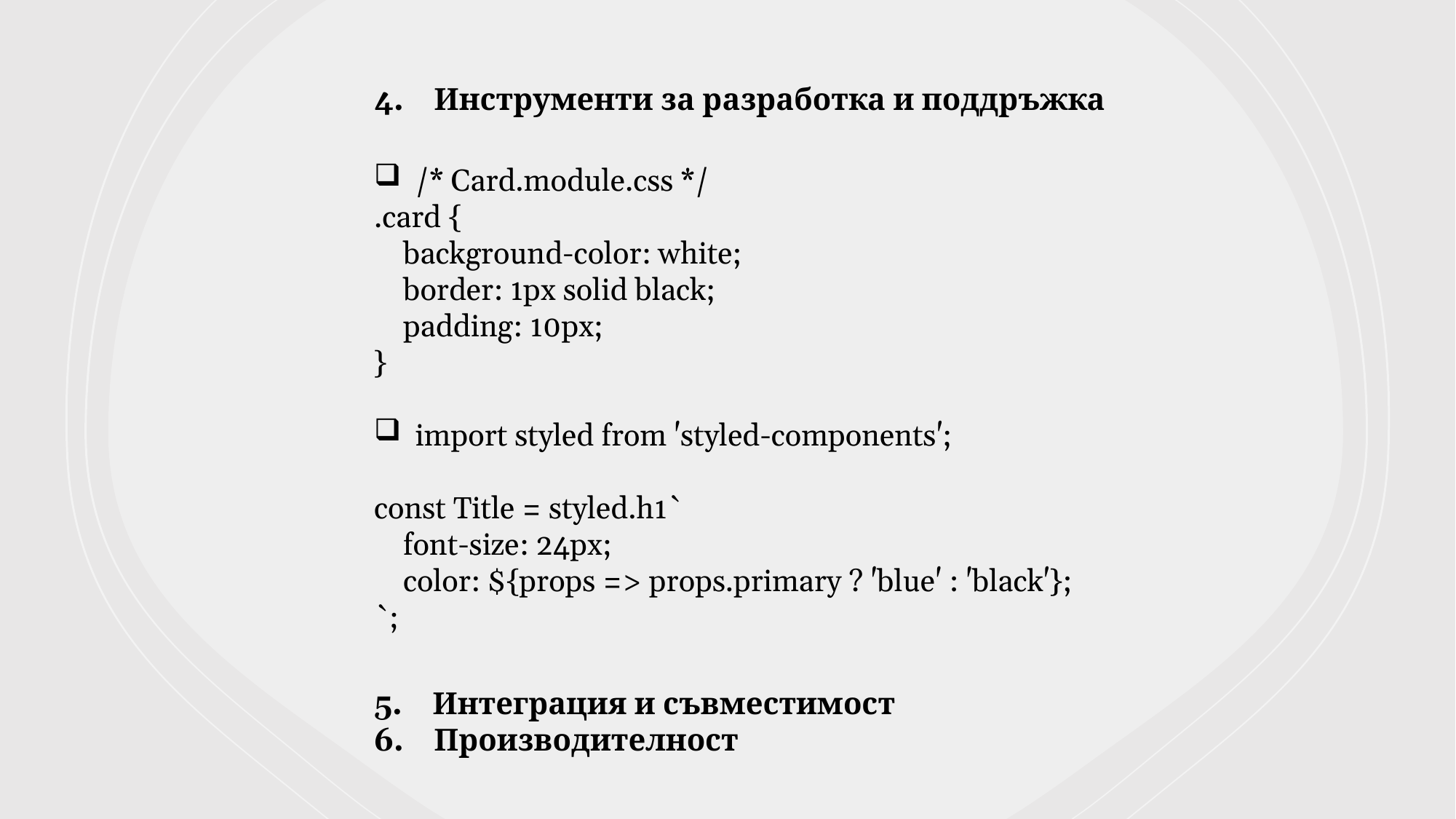

4. Инструменти за разработка и поддръжка
/* Card.module.css */
.card {
    background-color: white;
    border: 1px solid black;
    padding: 10px;
}

import styled from 'styled-components';

const Title = styled.h1`
    font-size: 24px;
    color: ${props => props.primary ? 'blue' : 'black'};
`;

5. Интеграция и съвместимост
6. Производителност